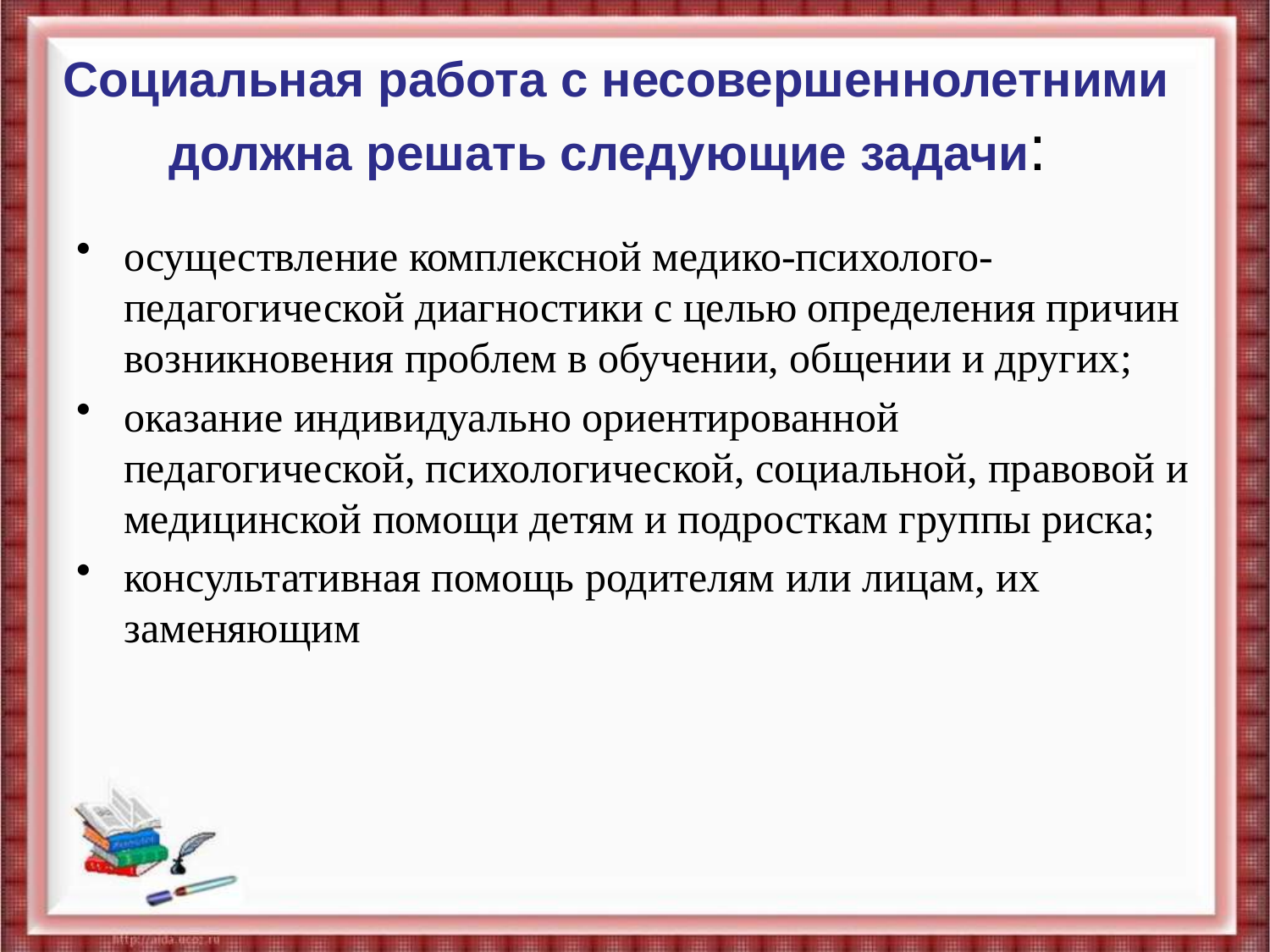

# Социальная работа с несовершеннолетними должна решать следующие задачи:
осуществление комплексной медико-психолого-педагогической диагностики с целью определения причин возникновения проблем в обучении, общении и других;
оказание индивидуально ориентированной педагогической, психологической, социальной, правовой и медицинской помощи детям и подросткам группы риска;
консультативная помощь родителям или лицам, их заменяющим